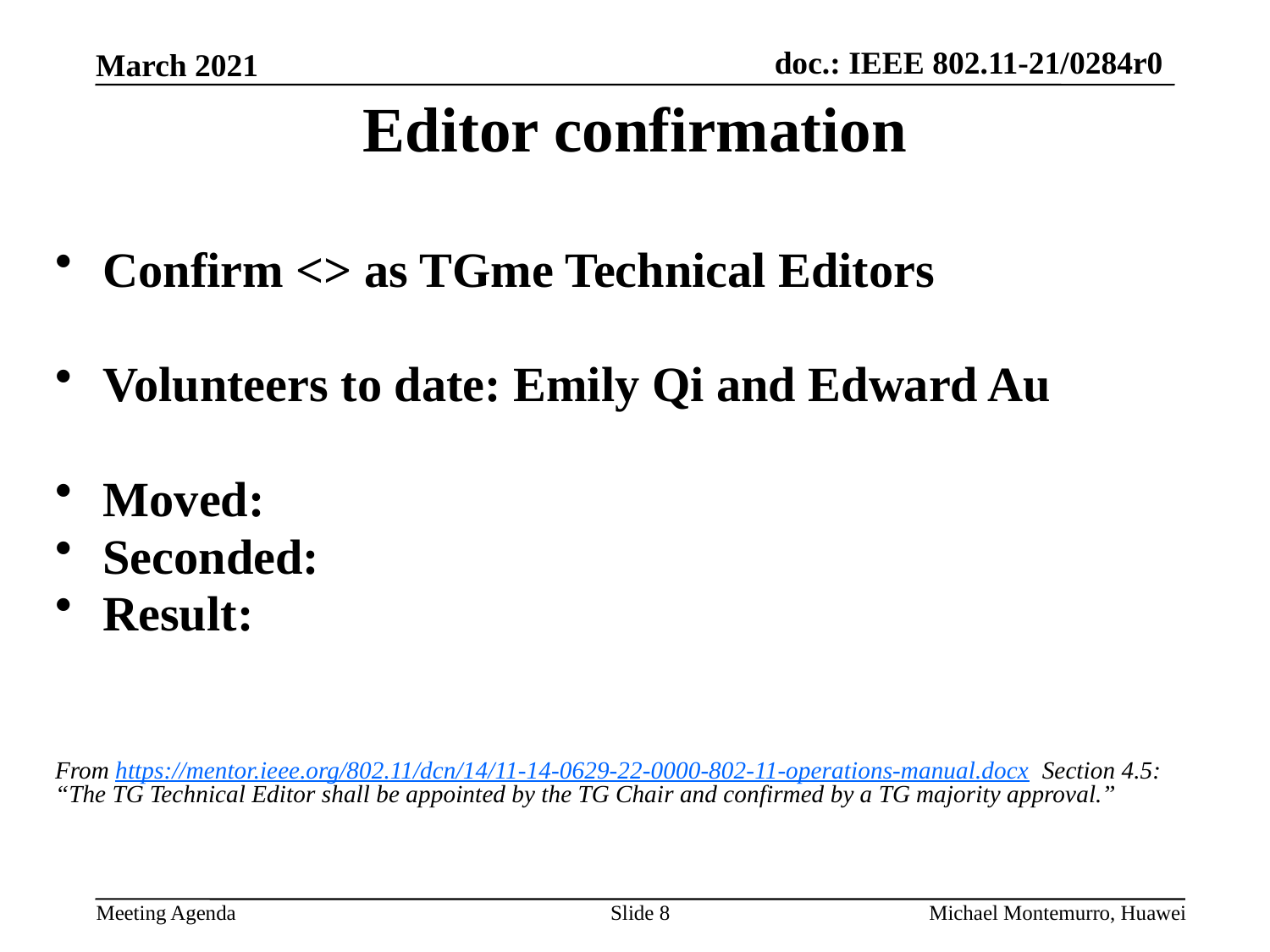

March 2021
# Editor confirmation
Confirm <> as TGme Technical Editors

Volunteers to date: Emily Qi and Edward Au

Moved:
Seconded:
Result:

From https://mentor.ieee.org/802.11/dcn/14/11-14-0629-22-0000-802-11-operations-manual.docx  Section 4.5: “The TG Technical Editor shall be appointed by the TG Chair and confirmed by a TG majority approval.”

Slide 8
Michael Montemurro, Huawei